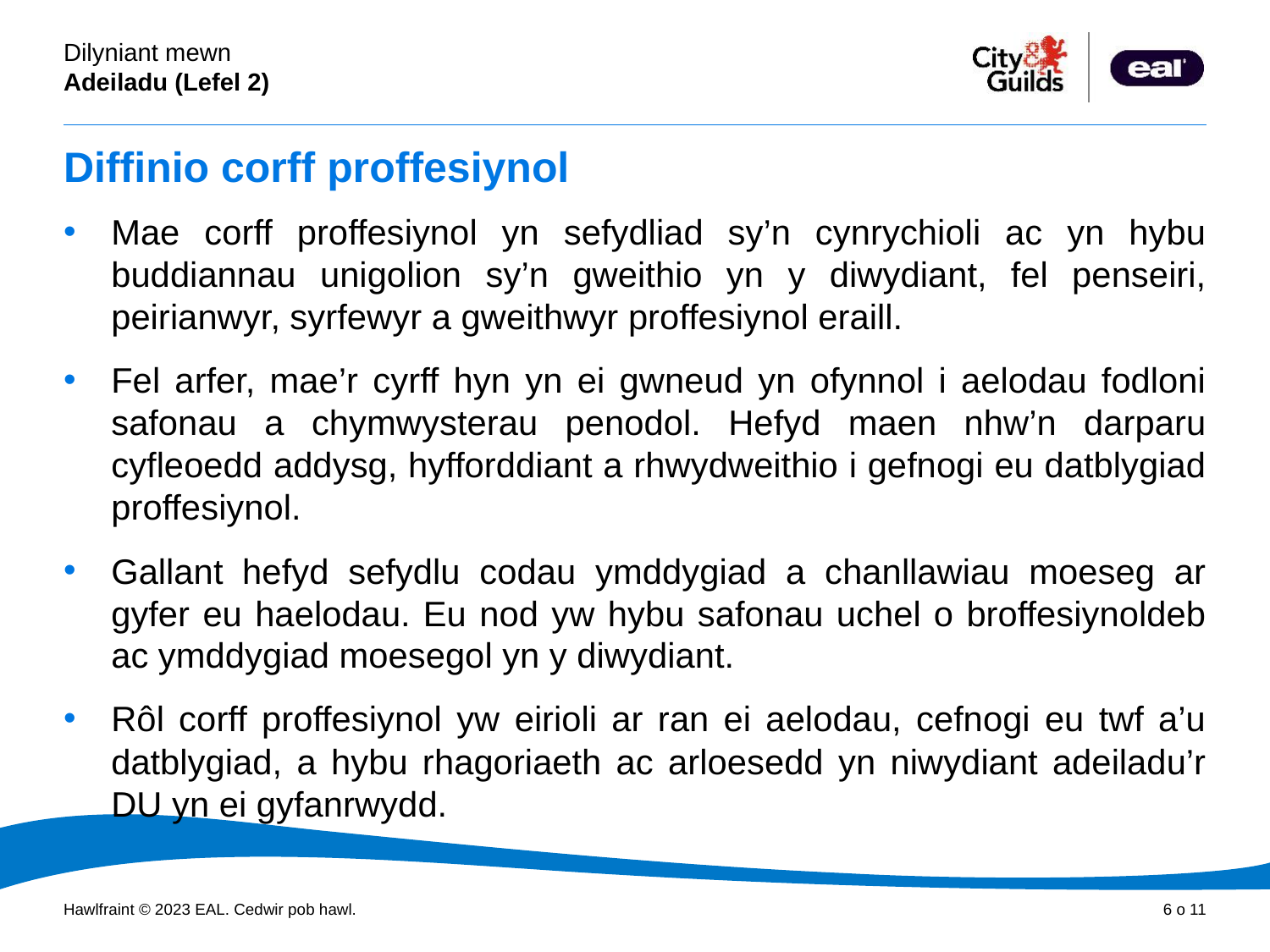

# Diffinio corff proffesiynol
Mae corff proffesiynol yn sefydliad sy’n cynrychioli ac yn hybu buddiannau unigolion sy’n gweithio yn y diwydiant, fel penseiri, peirianwyr, syrfewyr a gweithwyr proffesiynol eraill.
Fel arfer, mae’r cyrff hyn yn ei gwneud yn ofynnol i aelodau fodloni safonau a chymwysterau penodol. Hefyd maen nhw’n darparu cyfleoedd addysg, hyfforddiant a rhwydweithio i gefnogi eu datblygiad proffesiynol.
Gallant hefyd sefydlu codau ymddygiad a chanllawiau moeseg ar gyfer eu haelodau. Eu nod yw hybu safonau uchel o broffesiynoldeb ac ymddygiad moesegol yn y diwydiant.
Rôl corff proffesiynol yw eirioli ar ran ei aelodau, cefnogi eu twf a’u datblygiad, a hybu rhagoriaeth ac arloesedd yn niwydiant adeiladu’r DU yn ei gyfanrwydd.